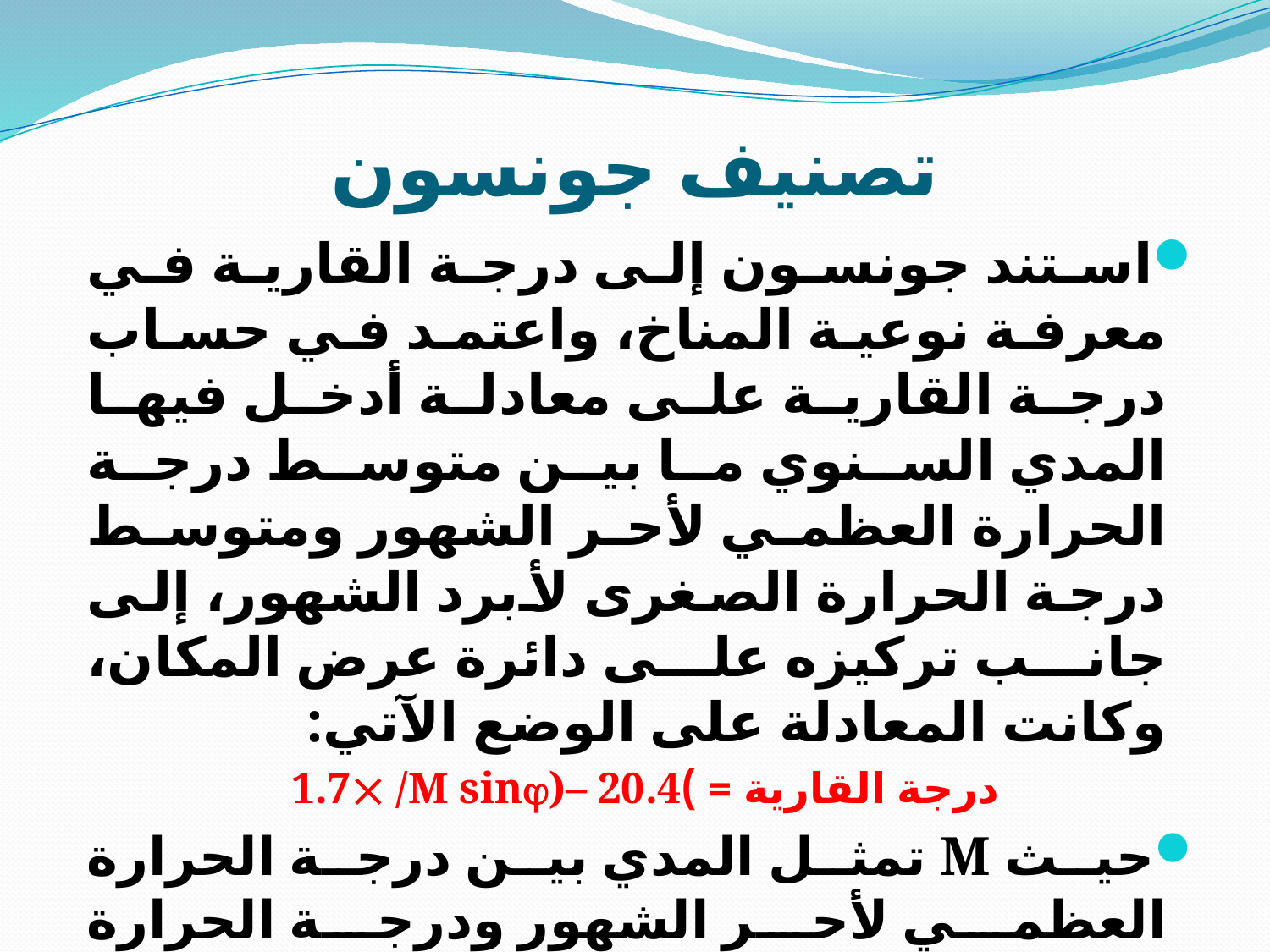

# تصنيف جونسون
استند جونسون إلى درجة القارية في معرفة نوعية المناخ، واعتمد في حساب درجة القارية على معادلة أدخل فيها المدي السنوي ما بين متوسط درجة الحرارة العظمي لأحر الشهور ومتوسط درجة الحرارة الصغرى لأبرد الشهور، إلى جانب تركيزه على دائرة عرض المكان، وكانت المعادلة على الوضع الآتي:
درجة القارية = )1.7× /M sinϕ)– 20.4
حيث M تمثل المدي بين درجة الحرارة العظمي لأحر الشهور ودرجة الحرارة الصغرى لأبرد الشهور.